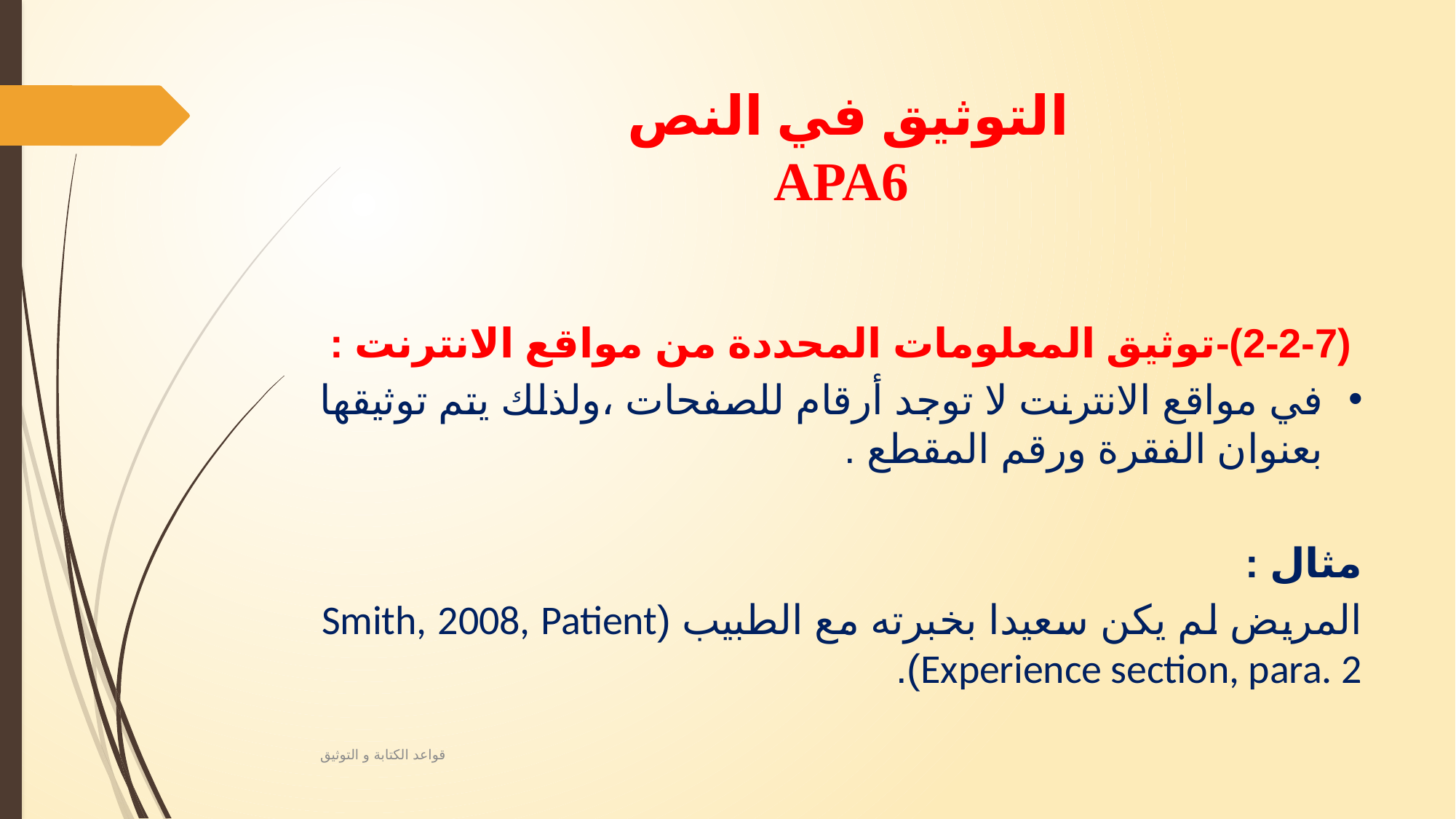

# التوثيق في النص APA6

 (2-2-7)-توثيق المعلومات المحددة من مواقع الانترنت :
في مواقع الانترنت لا توجد أرقام للصفحات ،ولذلك يتم توثيقها بعنوان الفقرة ورقم المقطع .

مثال :
المريض لم يكن سعيدا بخبرته مع الطبيب (Smith, 2008, Patient Experience section, para. 2).

قواعد الكتابة و التوثيق